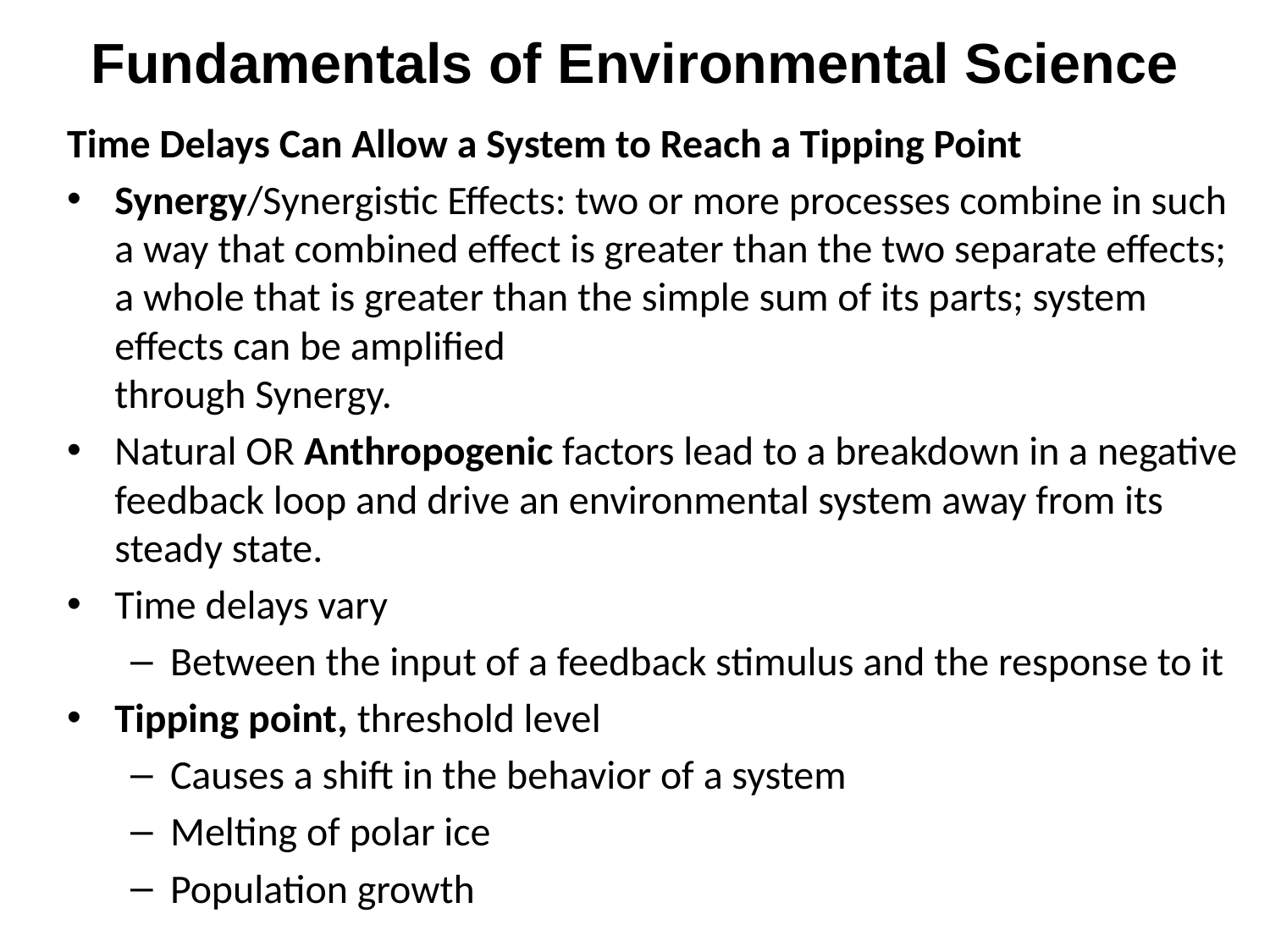

# Fundamentals of Environmental Science
Time Delays Can Allow a System to Reach a Tipping Point
Synergy/Synergistic Effects: two or more processes combine in such a way that combined effect is greater than the two separate effects; a whole that is greater than the simple sum of its parts; system effects can be amplified
through Synergy.
Natural OR Anthropogenic factors lead to a breakdown in a negative feedback loop and drive an environmental system away from its steady state.
Time delays vary
Between the input of a feedback stimulus and the response to it
Tipping point, threshold level
Causes a shift in the behavior of a system
Melting of polar ice
Population growth

Energy resources
Matter resources
System processes
Information